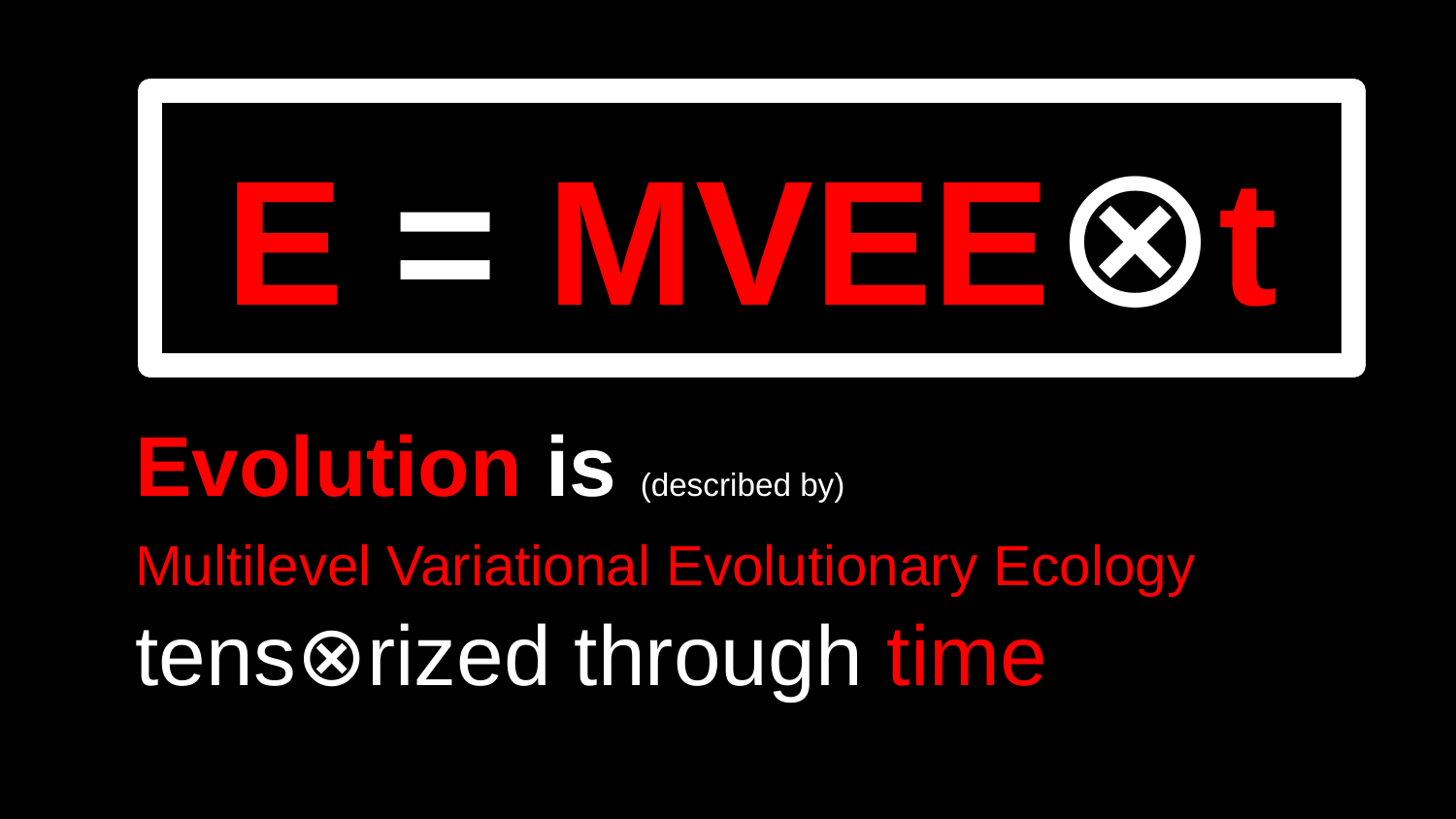

# E = MVEE⊗t
Evolution is (described by)
Multilevel Variational Evolutionary Ecology
tens⊗rized through time